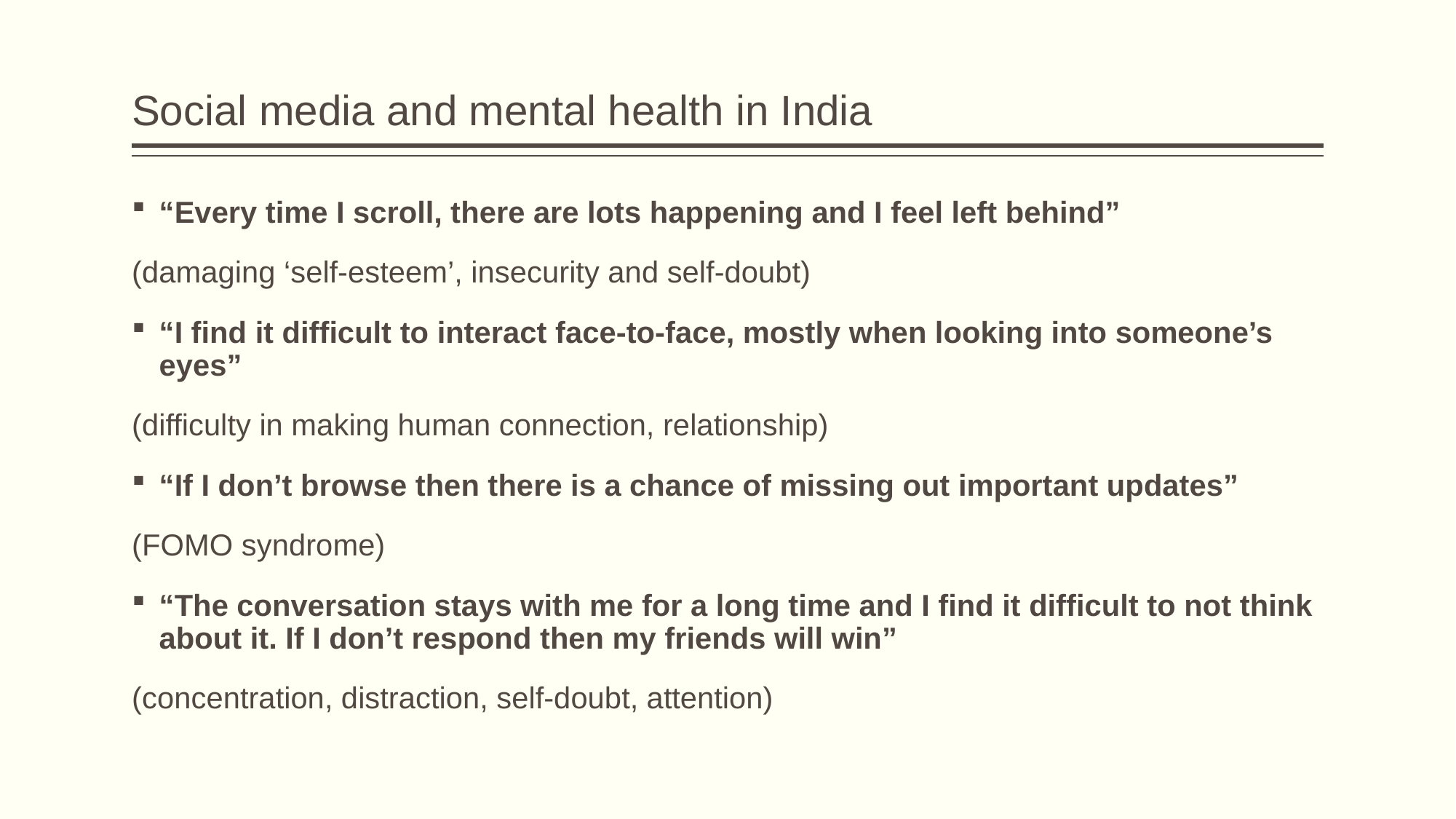

# Social media and mental health in India
“Every time I scroll, there are lots happening and I feel left behind”
(damaging ‘self-esteem’, insecurity and self-doubt)
“I find it difficult to interact face-to-face, mostly when looking into someone’s eyes”
(difficulty in making human connection, relationship)
“If I don’t browse then there is a chance of missing out important updates”
(FOMO syndrome)
“The conversation stays with me for a long time and I find it difficult to not think about it. If I don’t respond then my friends will win”
(concentration, distraction, self-doubt, attention)